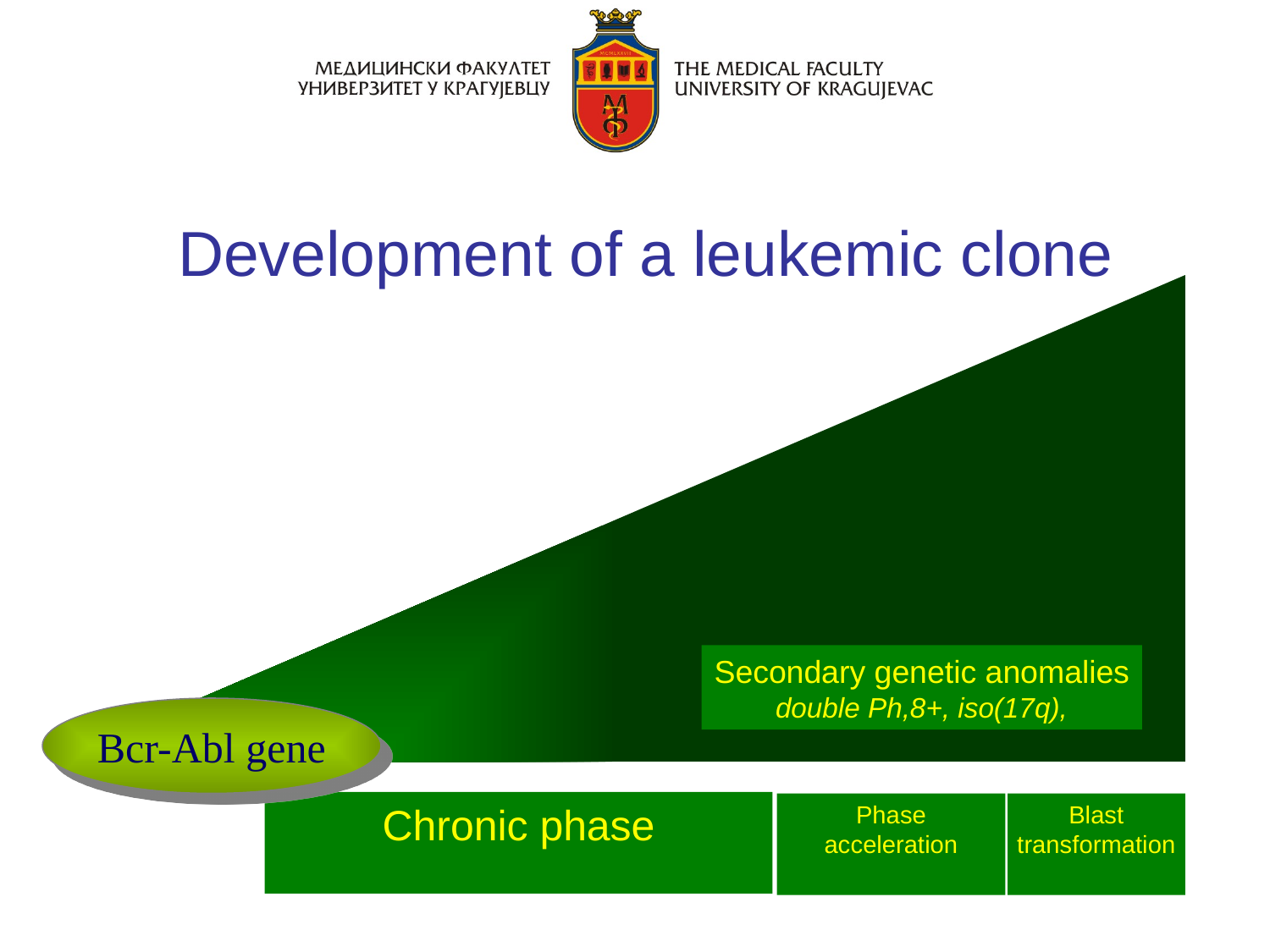

# Development of a leukemic clone
Secondary genetic anomalies
double Ph,8+, iso(17q),
Bcr-Abl gene
Chronic phase
Phase
acceleration
Blast
transformation